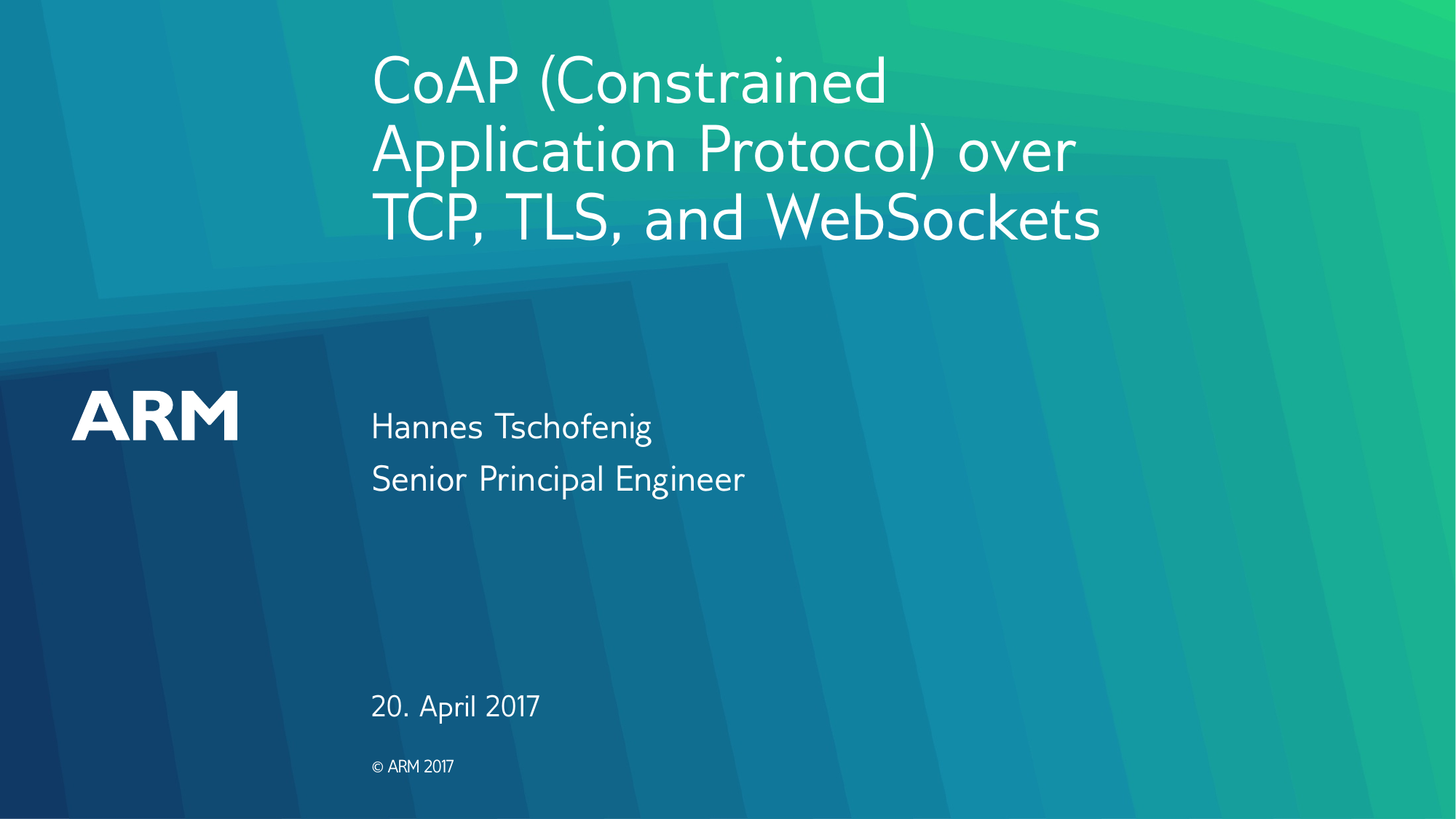

# CoAP (Constrained Application Protocol) over TCP, TLS, and WebSockets
Hannes Tschofenig
Senior Principal Engineer

20. April 2017